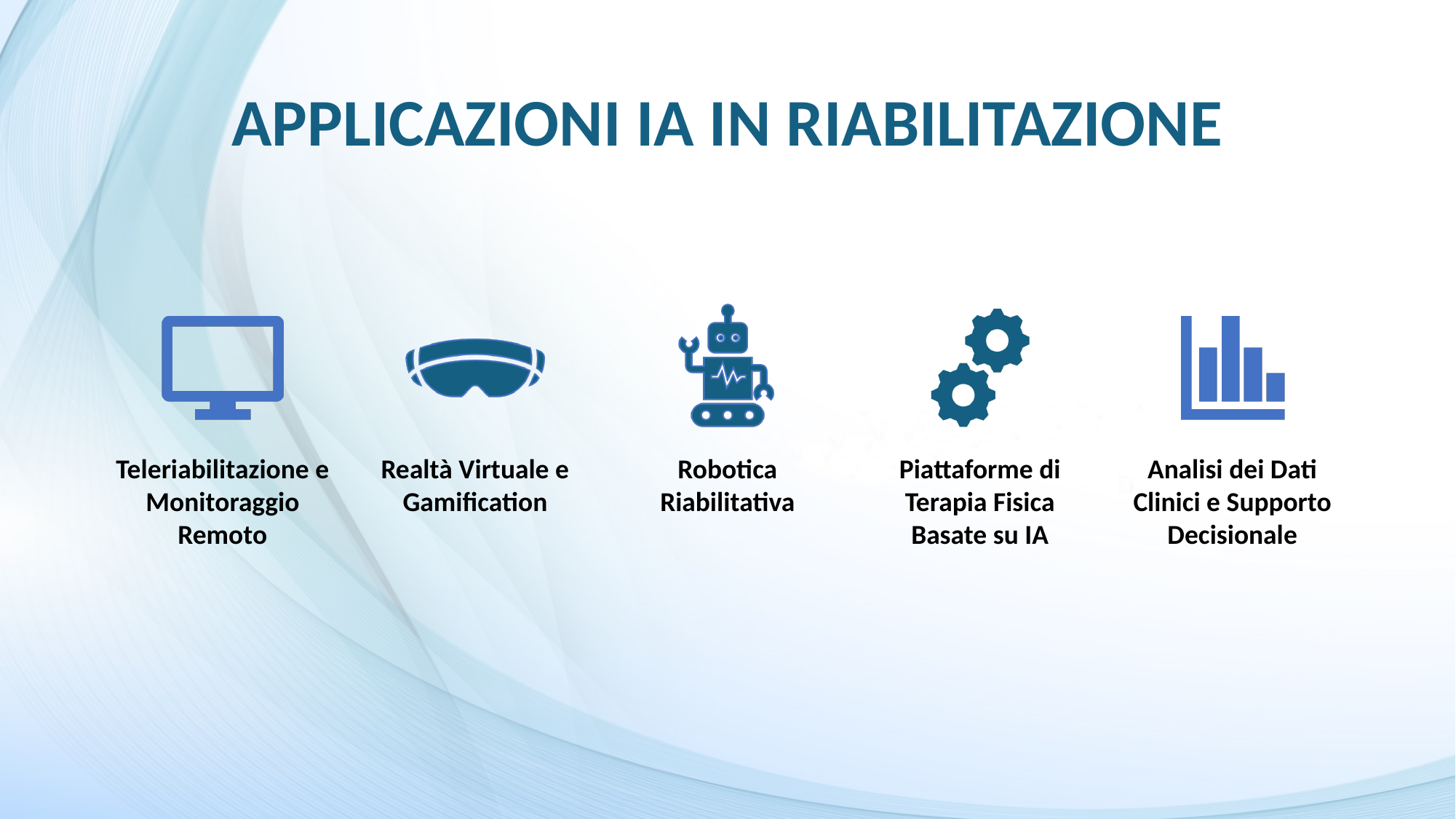

# APPLICAZIONI IA IN RIABILITAZIONE
Teleriabilitazione e Monitoraggio Remoto
Realtà Virtuale e Gamification
Robotica Riabilitativa
Piattaforme di Terapia Fisica Basate su IA
Analisi dei Dati Clinici e Supporto Decisionale